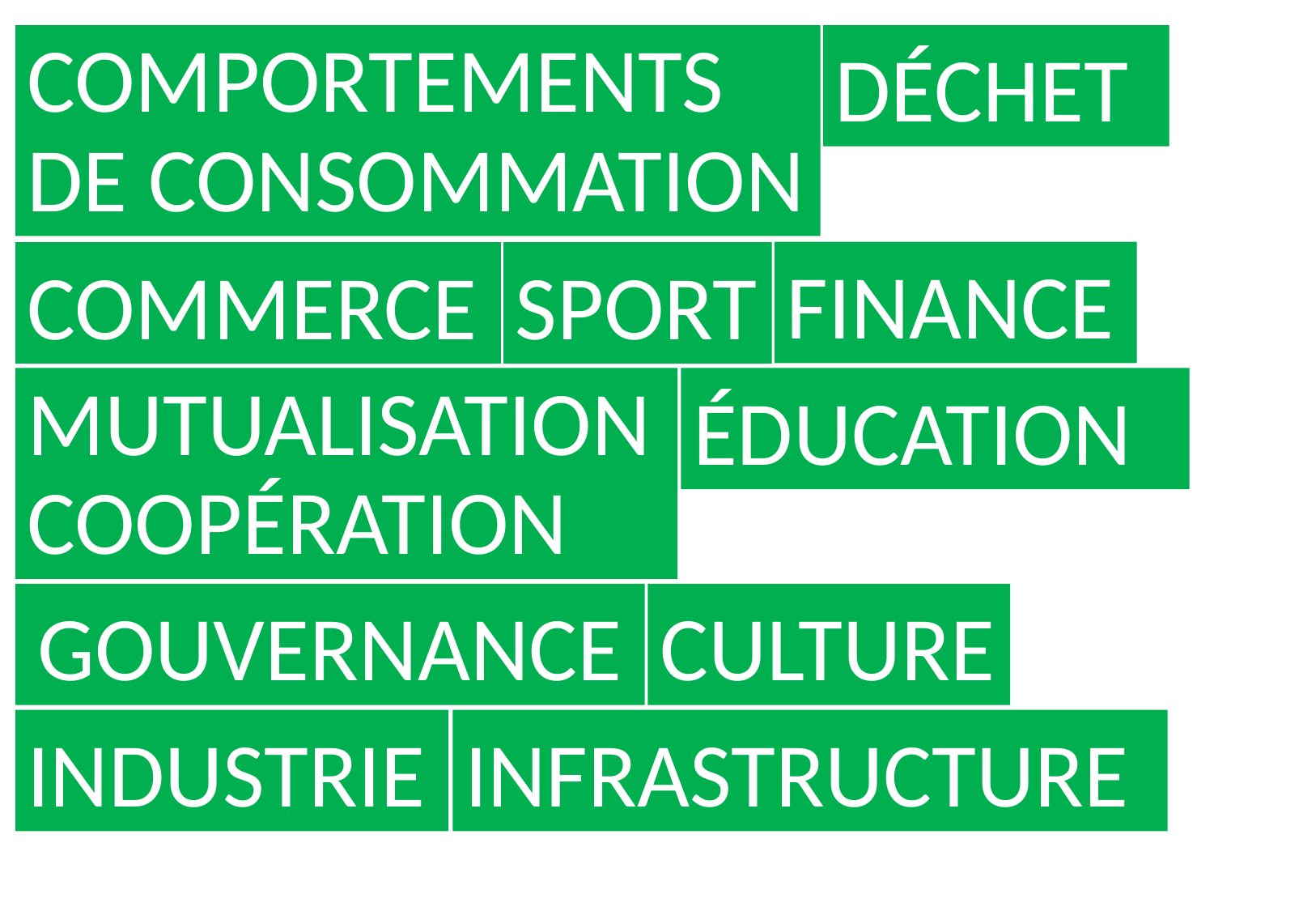

COMPORTEMENTS DE CONSOMMATION
DÉCHET
FINANCE
COMMERCE
SPORT
MUTUALISATIONCOOPÉRATION
ÉDUCATION
GOUVERNANCE
CULTURE
INDUSTRIE
INFRASTRUCTURE